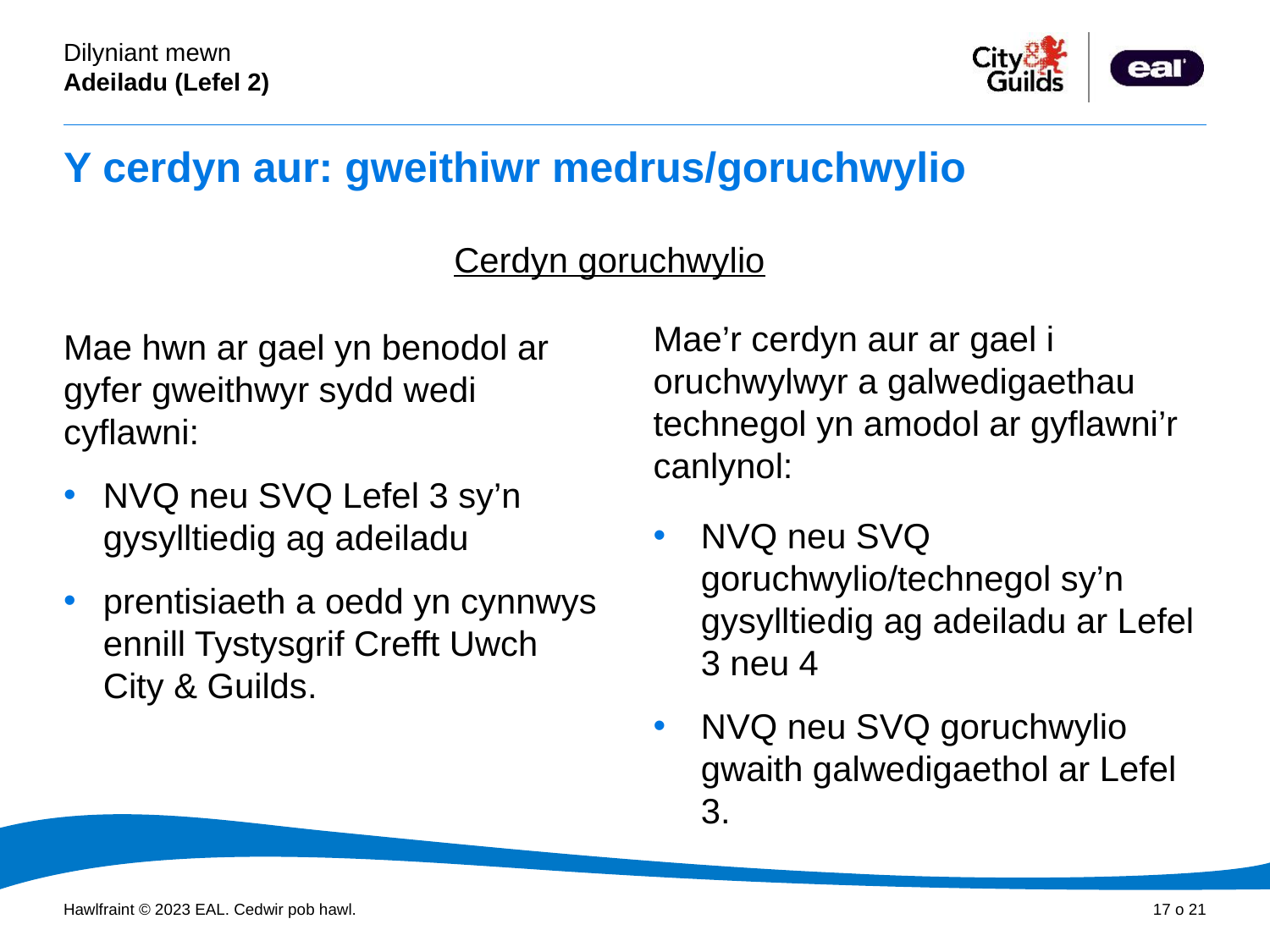

# Y cerdyn aur: gweithiwr medrus/goruchwylio
Cerdyn goruchwylio
Mae’r cerdyn aur ar gael i oruchwylwyr a galwedigaethau technegol yn amodol ar gyflawni’r canlynol:
NVQ neu SVQ goruchwylio/technegol sy’n gysylltiedig ag adeiladu ar Lefel 3 neu 4
NVQ neu SVQ goruchwylio gwaith galwedigaethol ar Lefel 3.
Mae hwn ar gael yn benodol ar gyfer gweithwyr sydd wedi cyflawni:
NVQ neu SVQ Lefel 3 sy’n gysylltiedig ag adeiladu
prentisiaeth a oedd yn cynnwys ennill Tystysgrif Crefft Uwch City & Guilds.